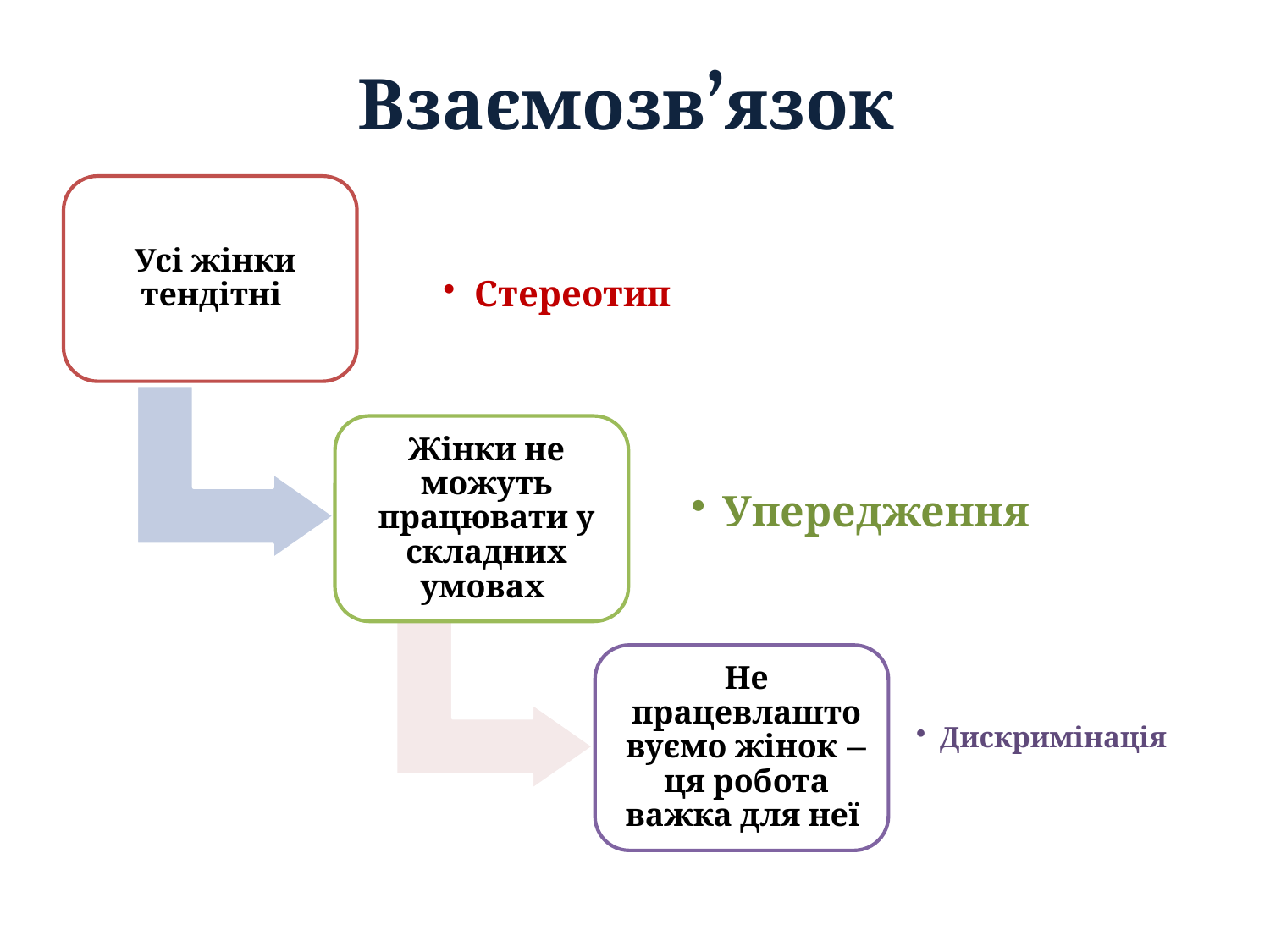

# Взаємозв’язок
Усі жінки тендітні
Стереотип
Жінки не можуть працювати у складних умовах
Упередження
Не працевлаштовуємо жінок – ця робота важка для неї
Дискримінація